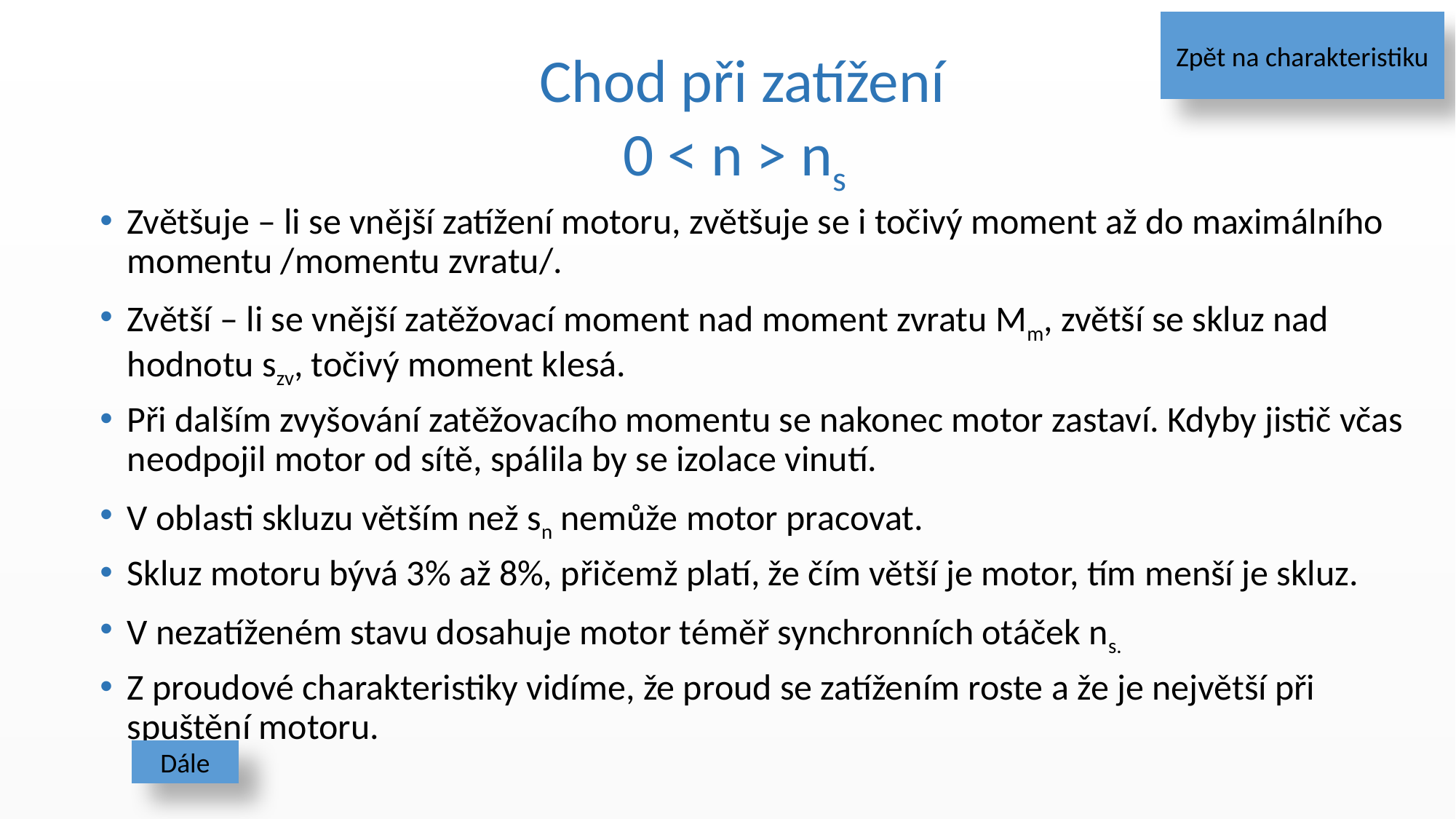

Zpět na charakteristiku
# Chod při zatížení 0 < n > ns
Zvětšuje – li se vnější zatížení motoru, zvětšuje se i točivý moment až do maximálního momentu /momentu zvratu/.
Zvětší – li se vnější zatěžovací moment nad moment zvratu Mm, zvětší se skluz nad hodnotu szv, točivý moment klesá.
Při dalším zvyšování zatěžovacího momentu se nakonec motor zastaví. Kdyby jistič včas neodpojil motor od sítě, spálila by se izolace vinutí.
V oblasti skluzu větším než sn nemůže motor pracovat.
Skluz motoru bývá 3% až 8%, přičemž platí, že čím větší je motor, tím menší je skluz.
V nezatíženém stavu dosahuje motor téměř synchronních otáček ns.
Z proudové charakteristiky vidíme, že proud se zatížením roste a že je největší při spuštění motoru.

Dále